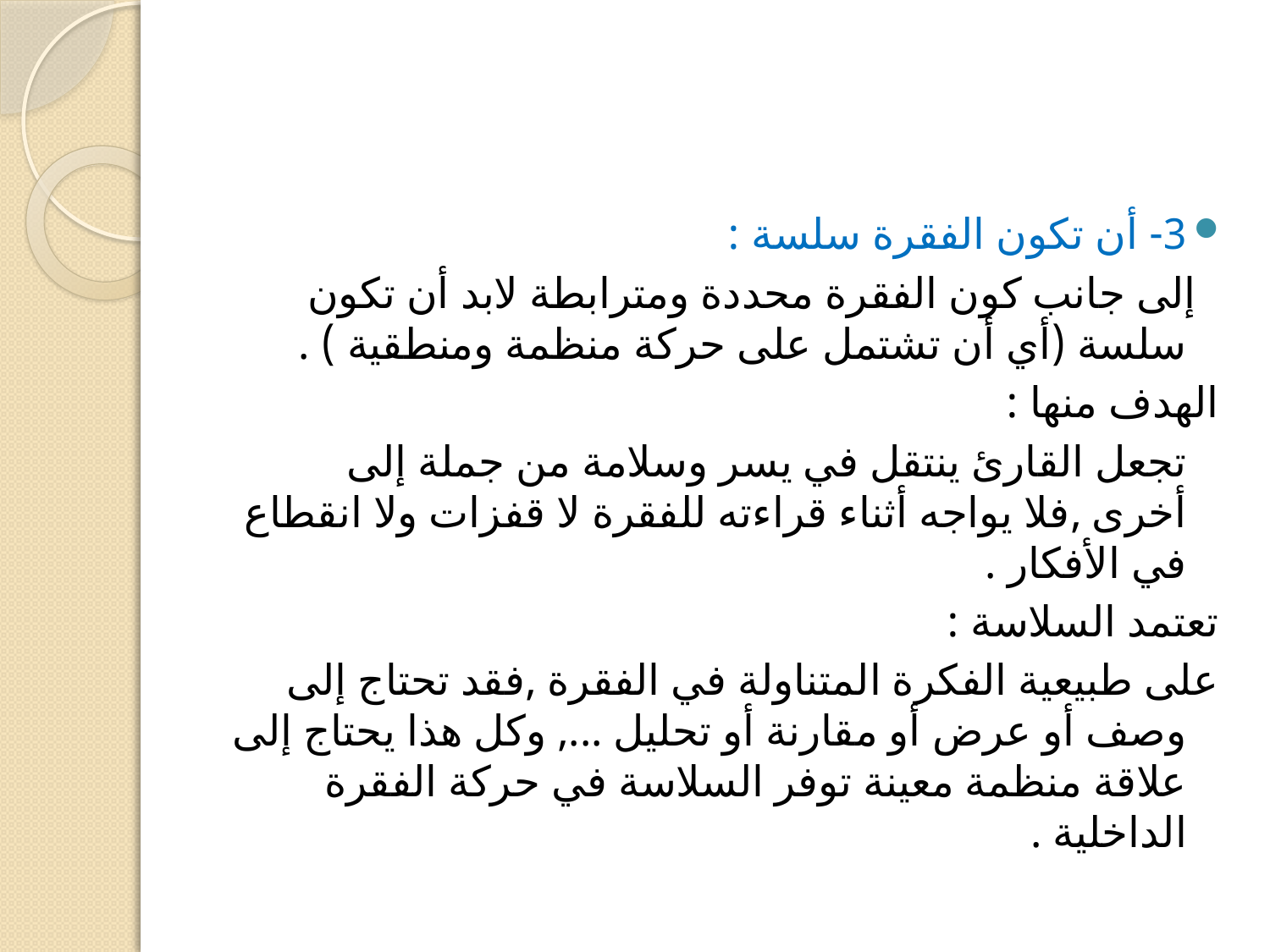

3- أن تكون الفقرة سلسة :
  	إلى جانب كون الفقرة محددة ومترابطة لابد أن تكون سلسة (أي أن تشتمل على حركة منظمة ومنطقية ) .
الهدف منها :
		تجعل القارئ ينتقل في يسر وسلامة من جملة إلى أخرى ,فلا يواجه أثناء قراءته للفقرة لا قفزات ولا انقطاع في الأفكار .
تعتمد السلاسة :
على طبيعية الفكرة المتناولة في الفقرة ,فقد تحتاج إلى وصف أو عرض أو مقارنة أو تحليل ..., وكل هذا يحتاج إلى علاقة منظمة معينة توفر السلاسة في حركة الفقرة الداخلية .